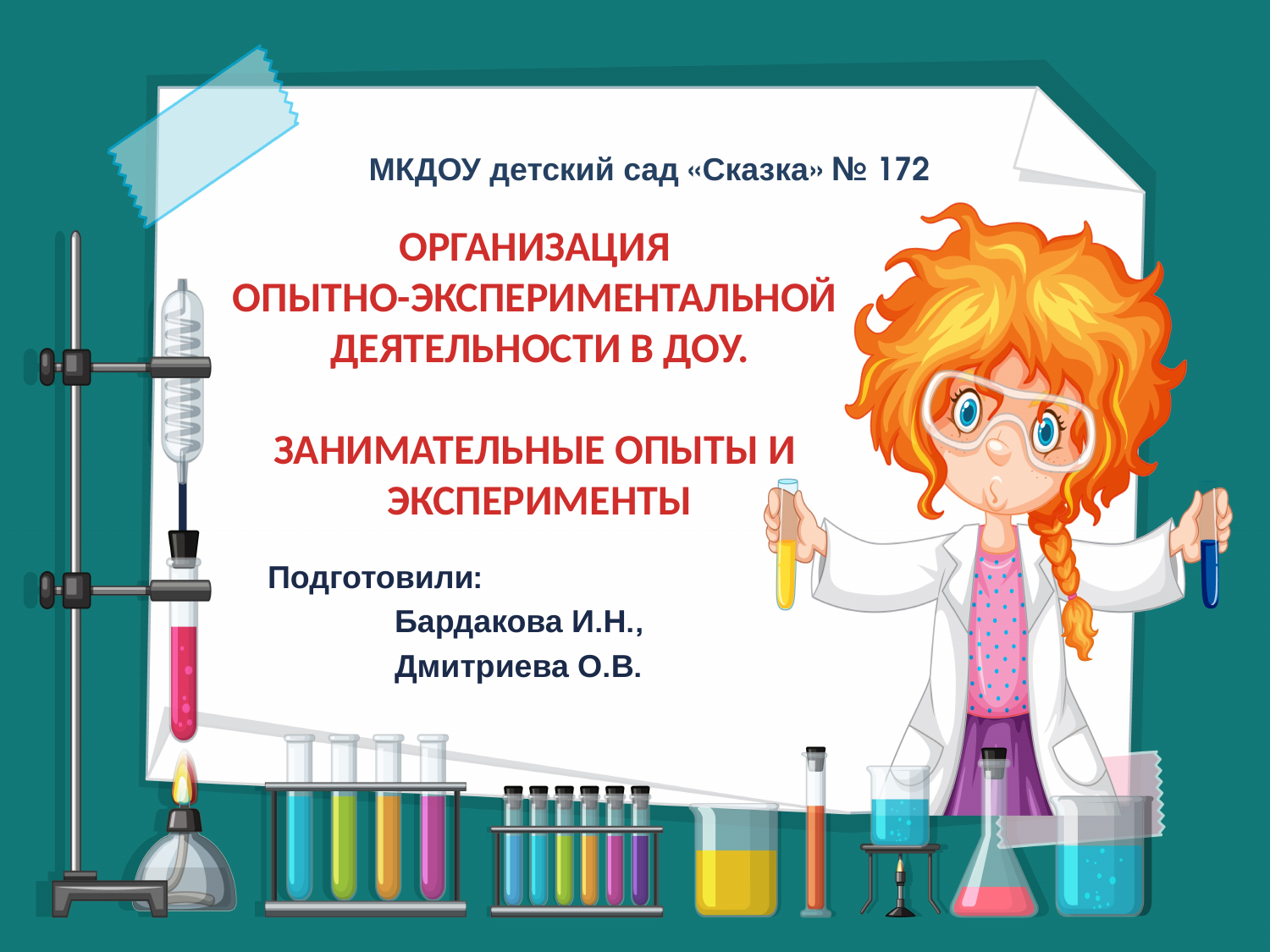

# ОРГАНИЗАЦИЯ ОПЫТНО-ЭКСПЕРИМЕНТАЛЬНОЙ ДЕЯТЕЛЬНОСТИ В ДОУ. ЗАНИМАТЕЛЬНЫЕ ОПЫТЫ И ЭКСПЕРИМЕНТЫ
 МКДОУ детский сад «Сказка» № 172

Подготовили:
	Бардакова И.Н.,
	Дмитриева О.В.